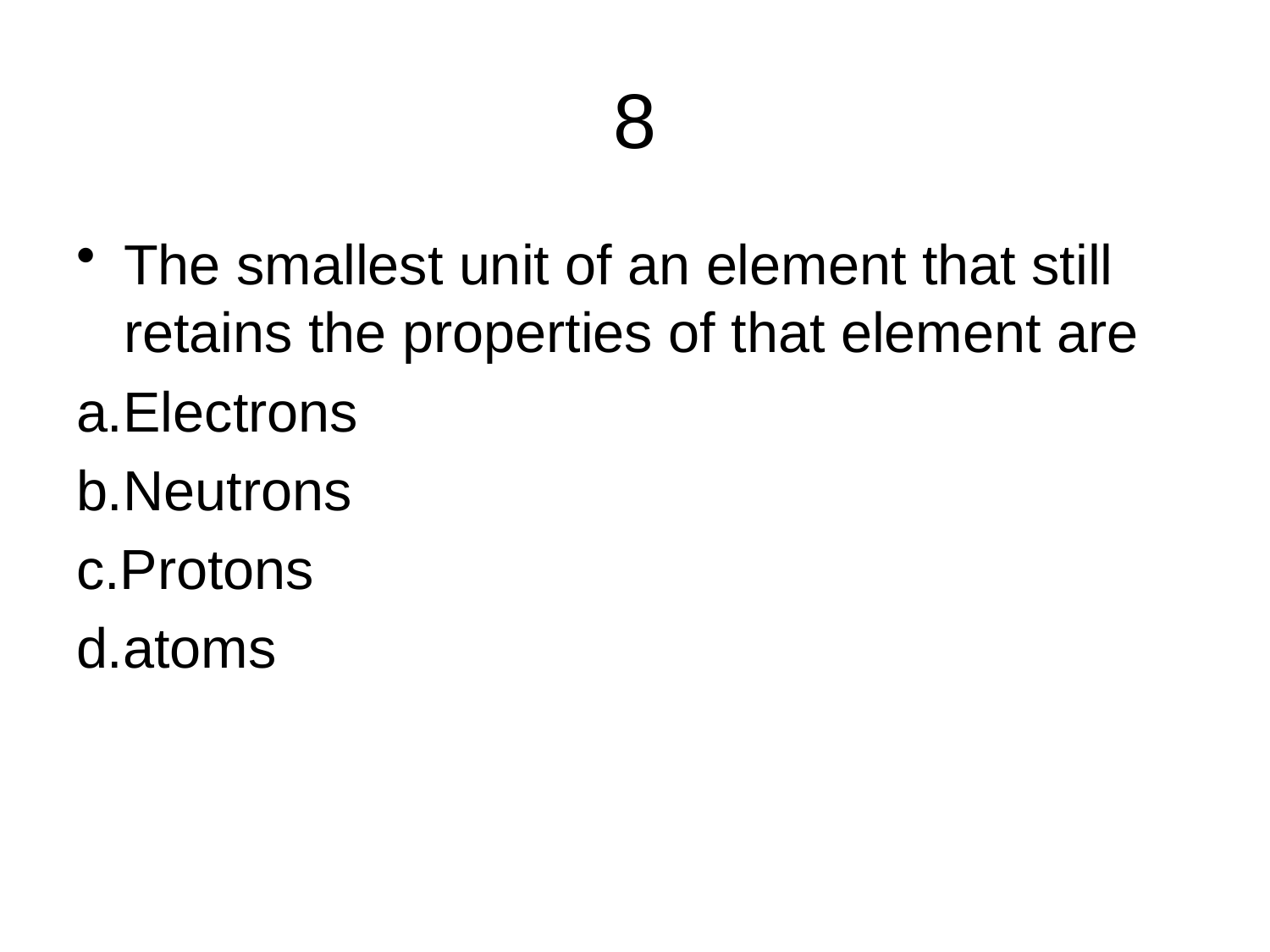

# 8
The smallest unit of an element that still retains the properties of that element are
a.Electrons
b.Neutrons
c.Protons
d.atoms